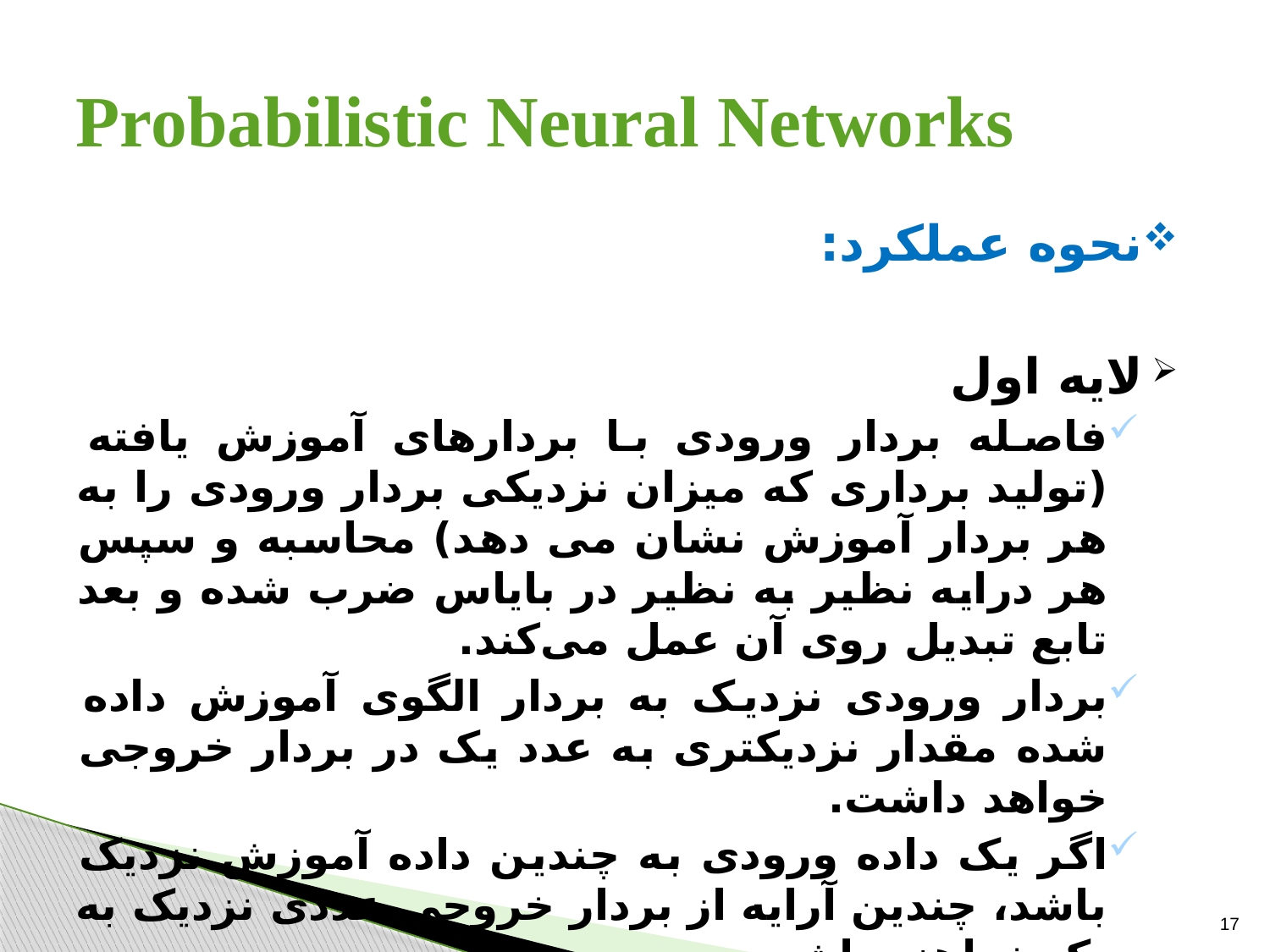

# Probabilistic Neural Networks
نحوه عملکرد:

لایه اول
فاصله بردار ورودی با بردارهای آموزش یافته (تولید برداری که میزان نزدیکی بردار ورودی را به هر بردار آموزش نشان می دهد) محاسبه و سپس هر درایه نظیر به نظیر در بایاس ضرب شده و بعد تابع تبدیل روی آن عمل می‌کند.
بردار ورودی نزدیک به بردار الگوی آموزش داده شده مقدار نزدیکتری به عدد یک در بردار خروجی خواهد داشت.
اگر یک داده ورودی به چندین داده آموزش نزدیک باشد، چندین آرایه از بردار خروجی عددی نزدیک به یک خواهند داشت.

17